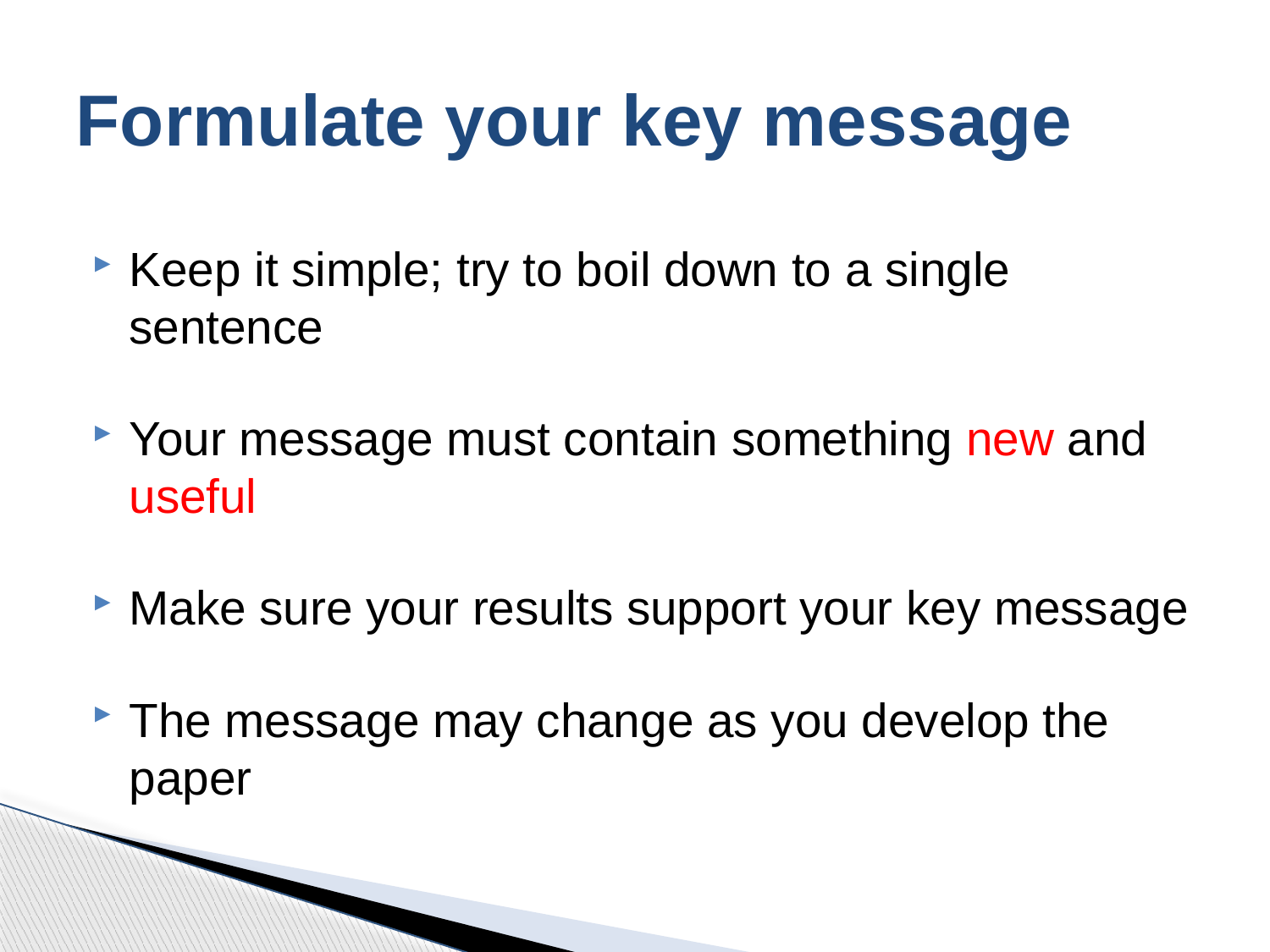

# Formulate your key message
Keep it simple; try to boil down to a single sentence
Your message must contain something new and useful
Make sure your results support your key message
The message may change as you develop the paper